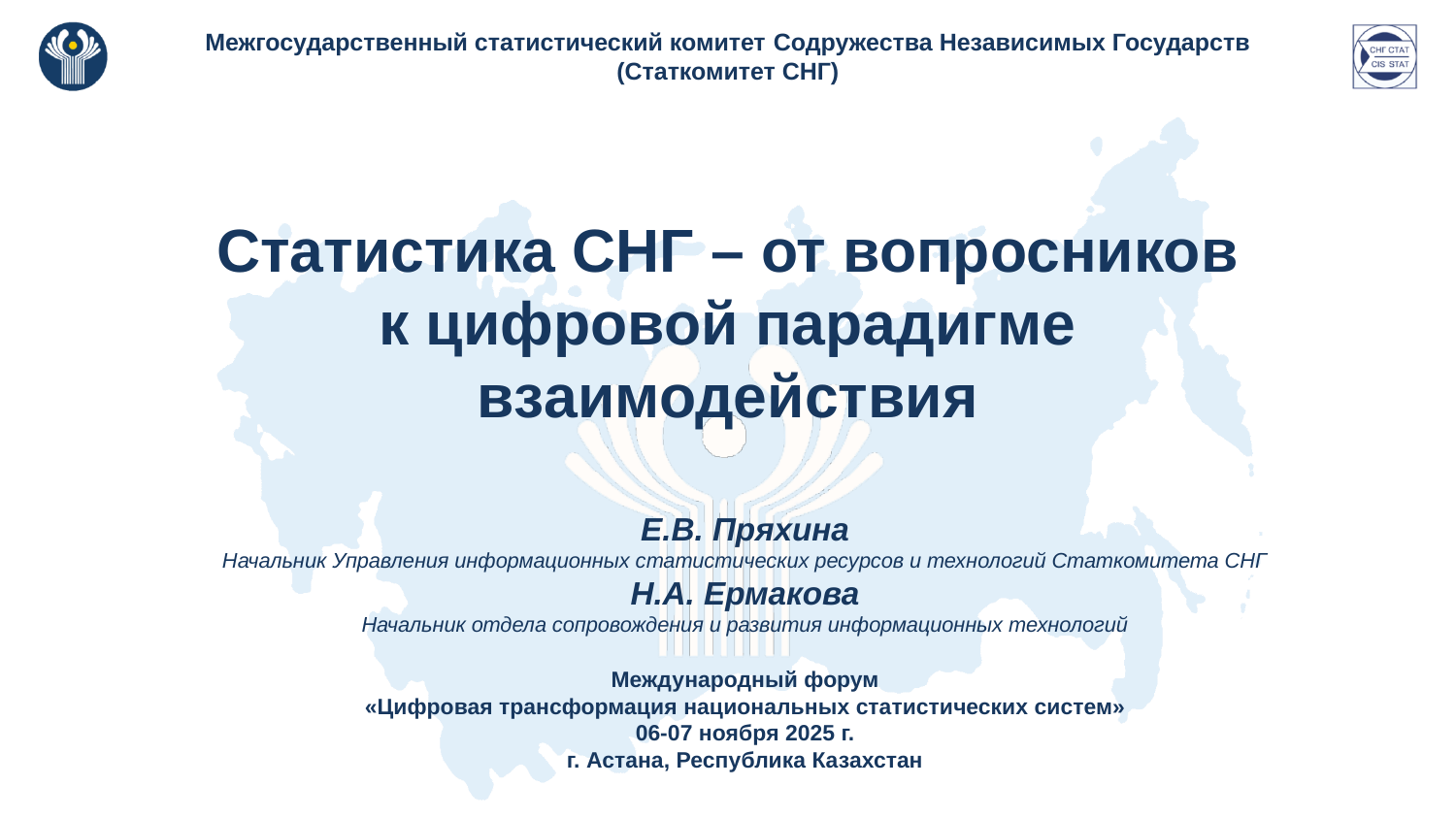

# Статистика СНГ – от вопросников к цифровой парадигме взаимодействия
Е.В. Пряхина
Начальник Управления информационных статистических ресурсов и технологий Статкомитета СНГ
Н.А. Ермакова
Начальник отдела сопровождения и развития информационных технологий

Международный форум
«Цифровая трансформация национальных статистических систем»
06-07 ноября 2025 г.
г. Астана, Республика Казахстан